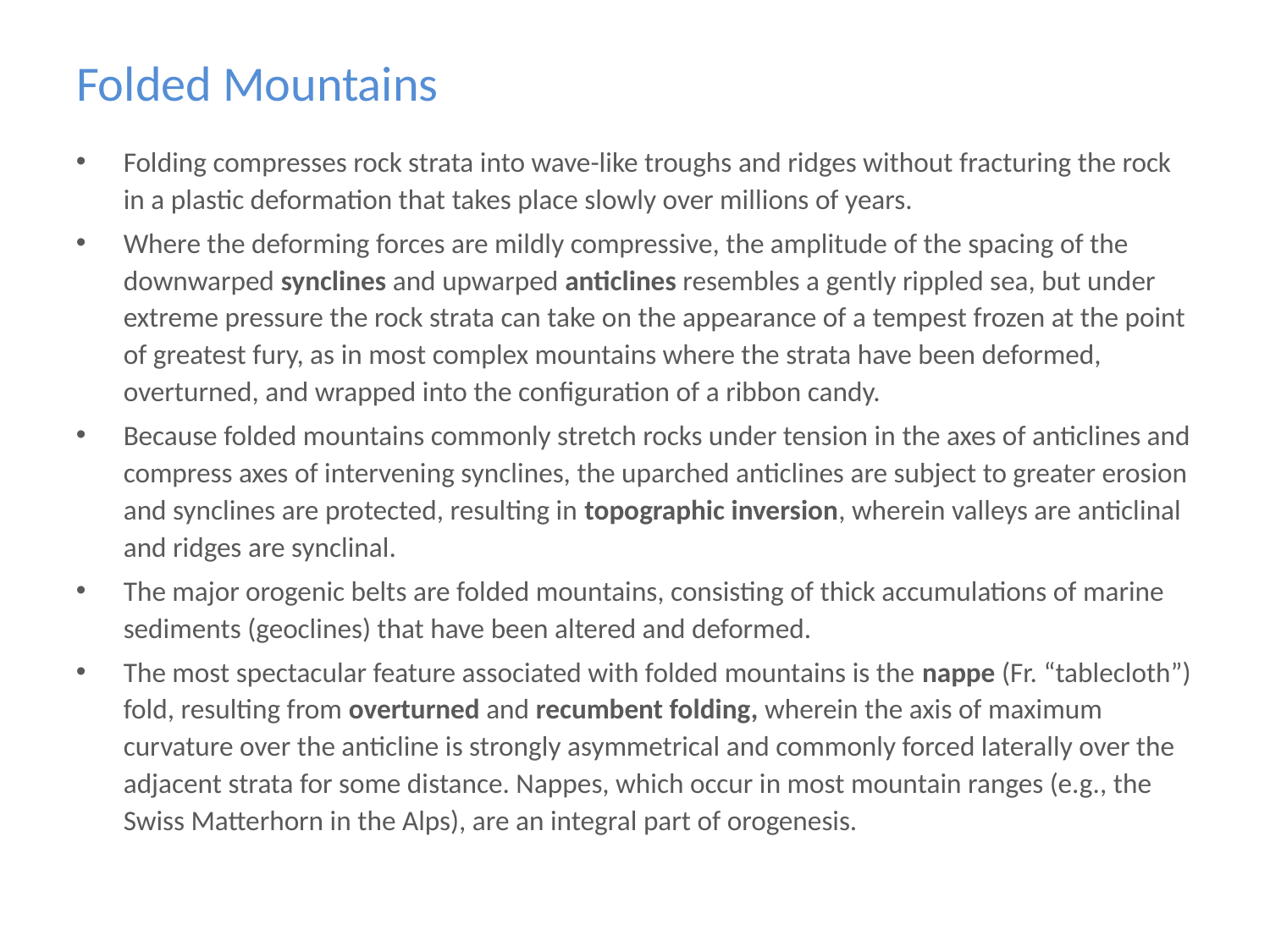

# Folded Mountains
Folding compresses rock strata into wave-like troughs and ridges without fracturing the rock in a plastic deformation that takes place slowly over millions of years.
Where the deforming forces are mildly compressive, the amplitude of the spacing of the downwarped synclines and upwarped anticlines resembles a gently rippled sea, but under extreme pressure the rock strata can take on the appearance of a tempest frozen at the point of greatest fury, as in most complex mountains where the strata have been deformed, overturned, and wrapped into the configuration of a ribbon candy.
Because folded mountains commonly stretch rocks under tension in the axes of anticlines and compress axes of intervening synclines, the uparched anticlines are subject to greater erosion and synclines are protected, resulting in topographic inversion, wherein valleys are anticlinal and ridges are synclinal.
The major orogenic belts are folded mountains, consisting of thick accumulations of marine sediments (geoclines) that have been altered and deformed.
The most spectacular feature associated with folded mountains is the nappe (Fr. “tablecloth”) fold, resulting from overturned and recumbent folding, wherein the axis of maximum curvature over the anticline is strongly asymmetrical and commonly forced laterally over the adjacent strata for some distance. Nappes, which occur in most mountain ranges (e.g., the Swiss Matterhorn in the Alps), are an integral part of orogenesis.